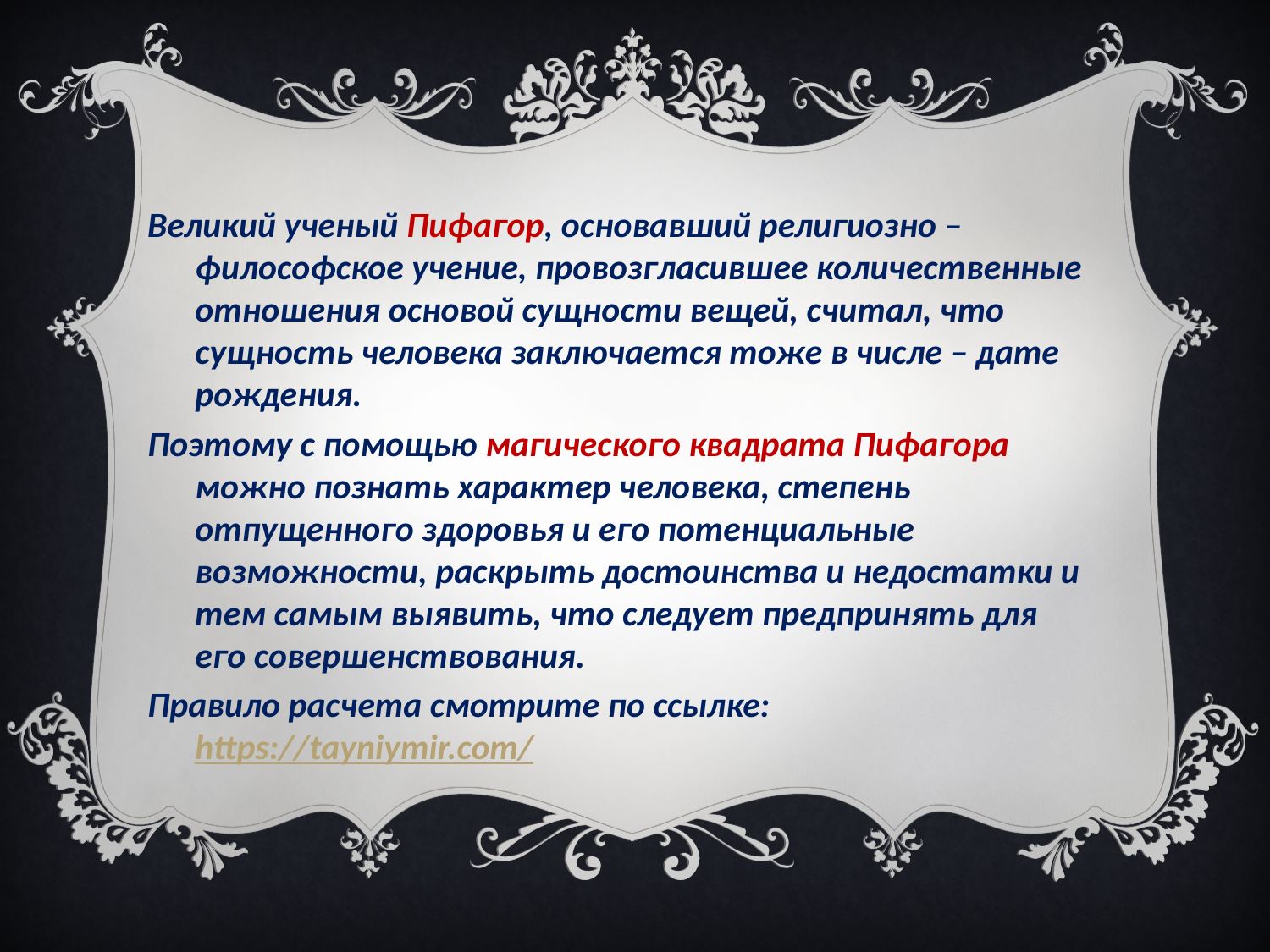

Великий ученый Пифагор, основавший религиозно – философское учение, провозгласившее количественные отношения основой сущности вещей, считал, что сущность человека заключается тоже в числе – дате рождения.
Поэтому с помощью магического квадрата Пифагора можно познать характер человека, степень отпущенного здоровья и его потенциальные возможности, раскрыть достоинства и недостатки и тем самым выявить, что следует предпринять для его совершенствования.
Правило расчета смотрите по ссылке: https://tayniymir.com/